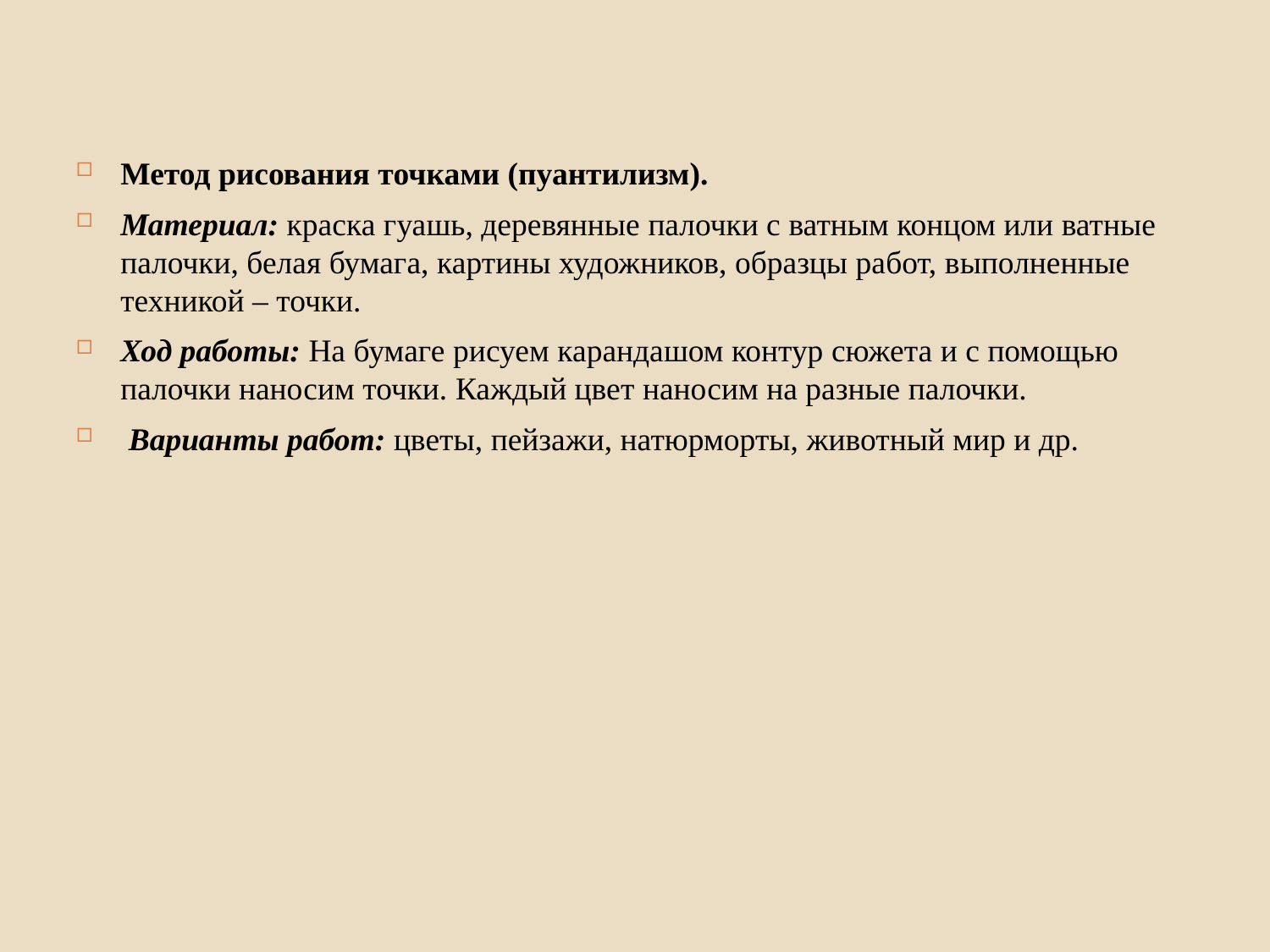

Метод рисования точками (пуантилизм).
Материал: краска гуашь, деревянные палочки с ватным концом или ватные палочки, белая бумага, картины художников, образцы работ, выполненные техникой – точки.
Ход работы: На бумаге рисуем карандашом контур сюжета и с помощью палочки наносим точки. Каждый цвет наносим на разные палочки.
 Варианты работ: цветы, пейзажи, натюрморты, животный мир и др.